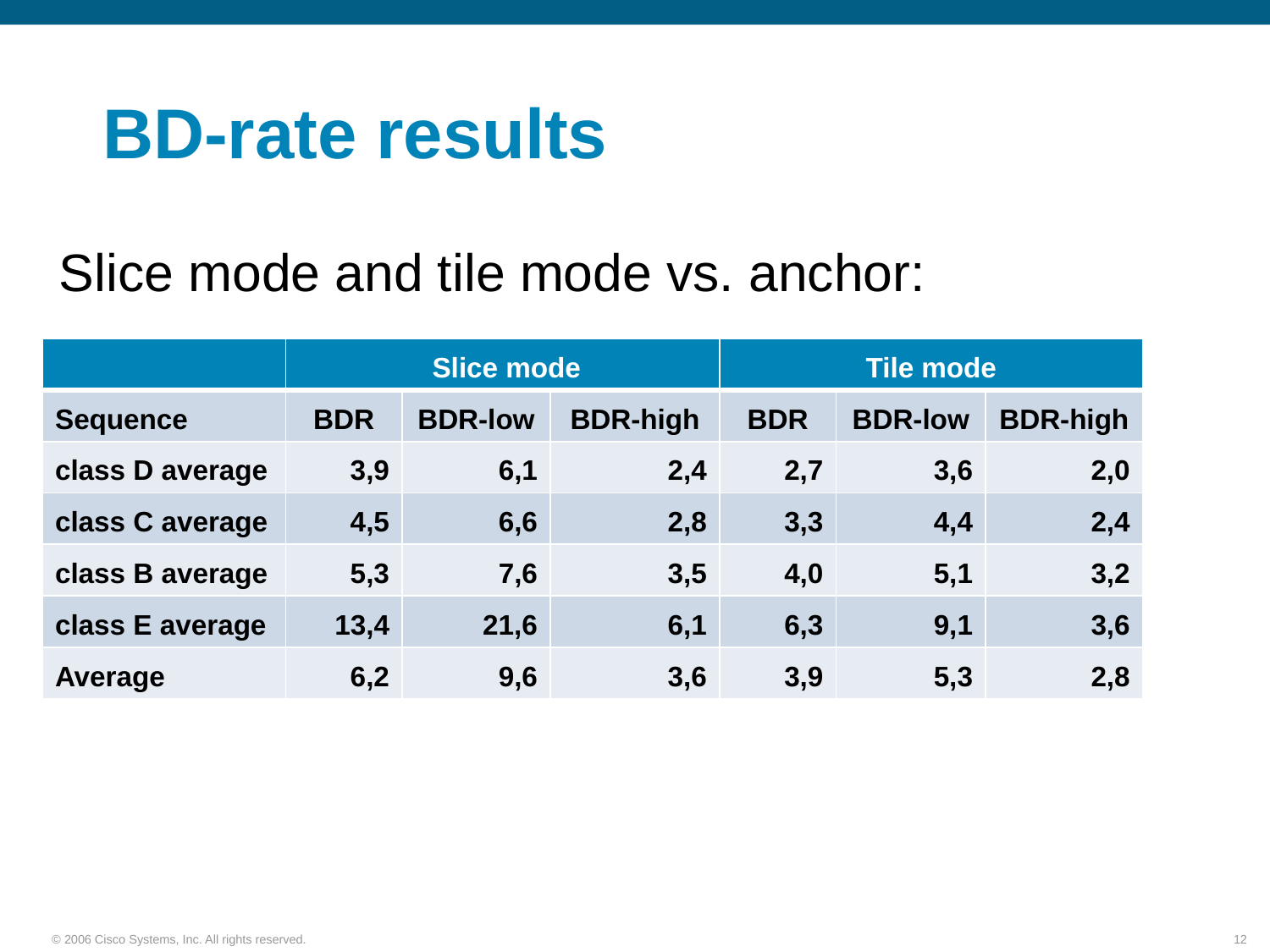

# BD-rate results
Slice mode and tile mode vs. anchor:
|  | Slice mode |  |  | Tile mode |  |  |
| --- | --- | --- | --- | --- | --- | --- |
| Sequence | BDR | BDR-low | BDR-high | BDR | BDR-low | BDR-high |
| class D average | 3,9 | 6,1 | 2,4 | 2,7 | 3,6 | 2,0 |
| class C average | 4,5 | 6,6 | 2,8 | 3,3 | 4,4 | 2,4 |
| class B average | 5,3 | 7,6 | 3,5 | 4,0 | 5,1 | 3,2 |
| class E average | 13,4 | 21,6 | 6,1 | 6,3 | 9,1 | 3,6 |
| Average | 6,2 | 9,6 | 3,6 | 3,9 | 5,3 | 2,8 |